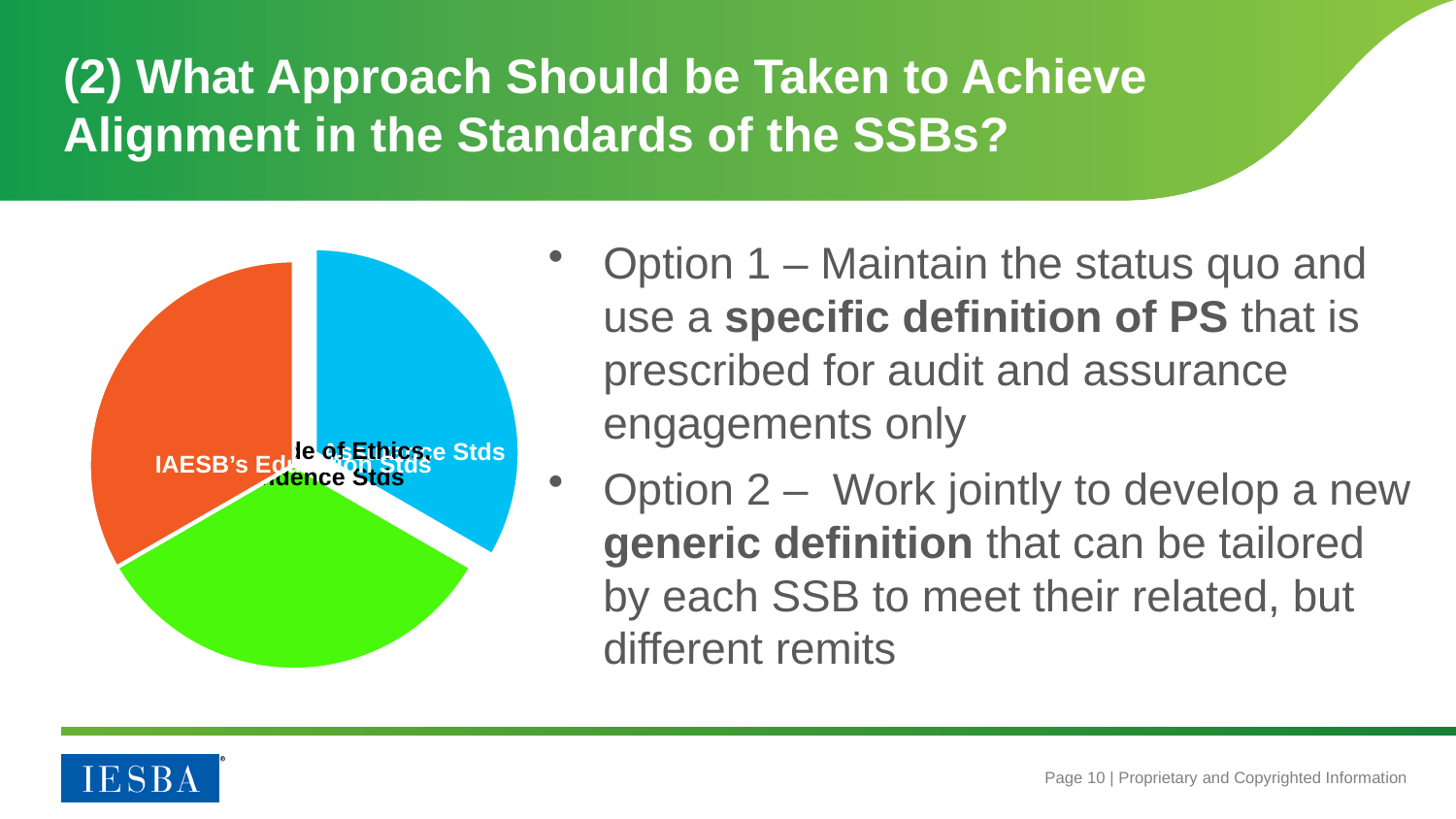

# (2) What Approach Should be Taken to Achieve Alignment in the Standards of the SSBs?
IAASB Audit and Assurance Stds
IESBA’s Code of Ethics, Independence Stds
IAESB’s Education Stds
Option 1 – Maintain the status quo and use a specific definition of PS that is prescribed for audit and assurance engagements only
Option 2 –  Work jointly to develop a new generic definition that can be tailored by each SSB to meet their related, but different remits